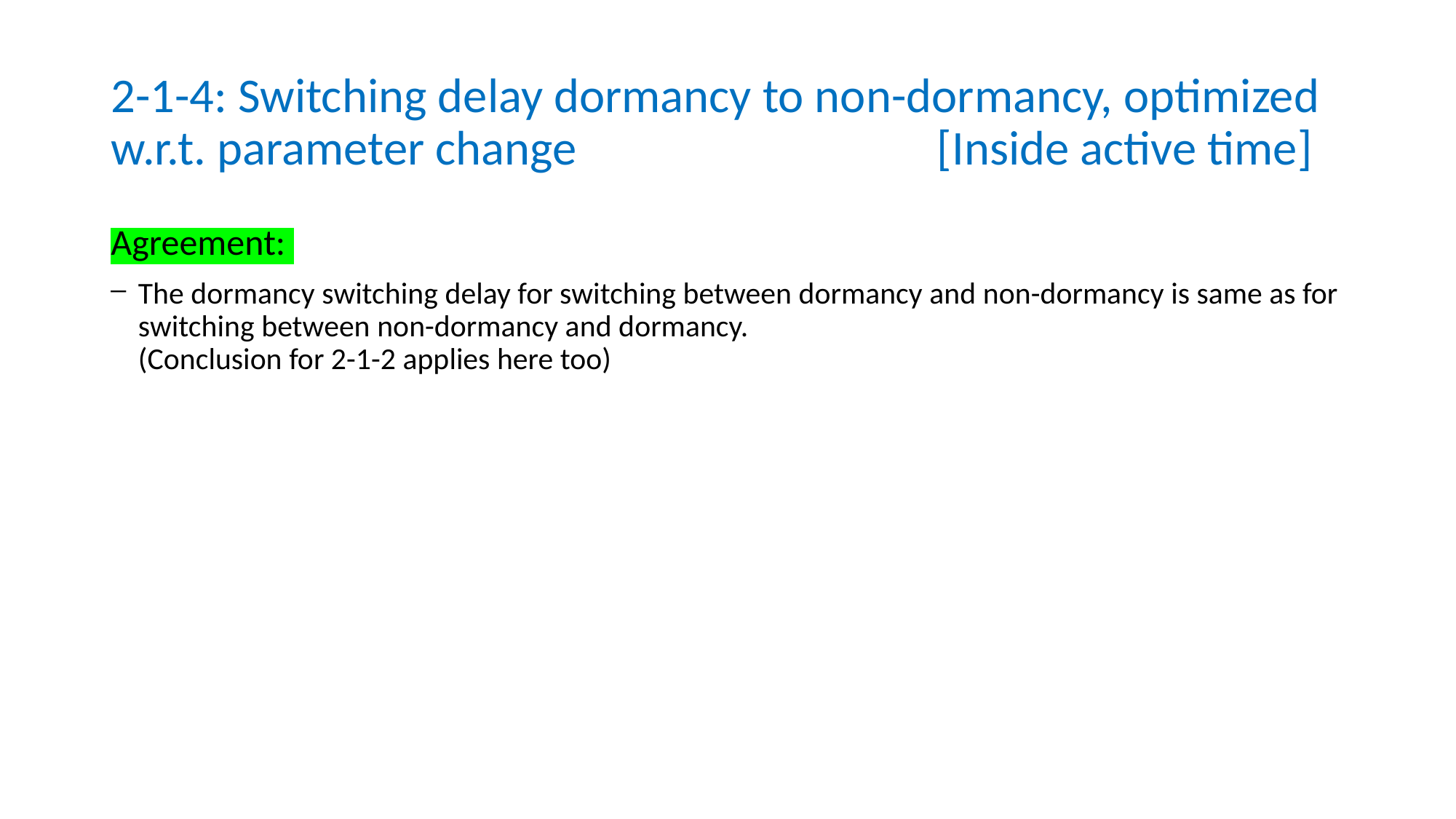

# 2-1-4: Switching delay dormancy to non-dormancy, optimized w.r.t. parameter change                                 [Inside active time]
Agreement:
The dormancy switching delay for switching between dormancy and non-dormancy is same as for switching between non-dormancy and dormancy.
(Conclusion for 2-1-2 applies here too)